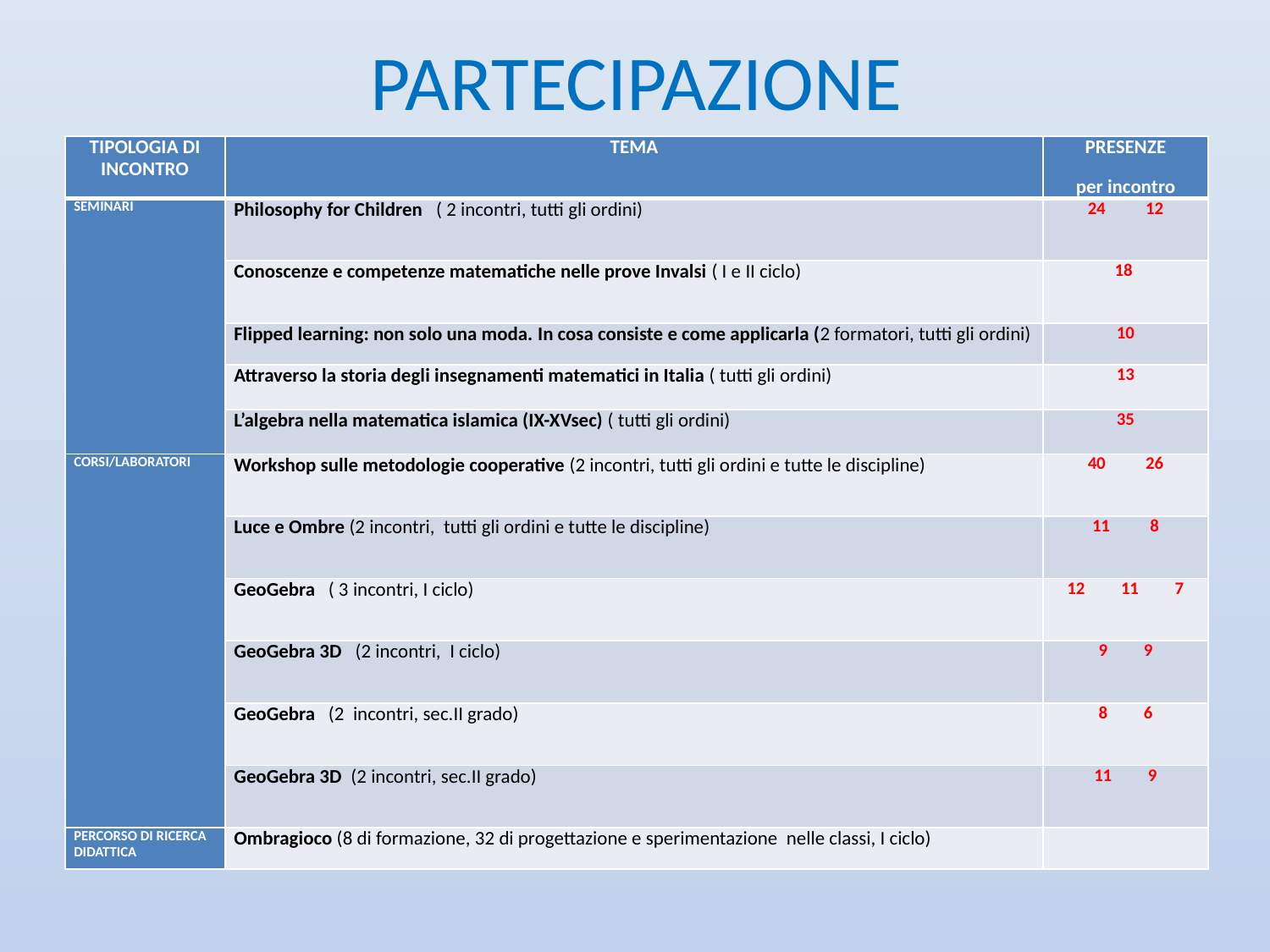

# PARTECIPAZIONE
| TIPOLOGIA DI INCONTRO | TEMA | PRESENZE per incontro |
| --- | --- | --- |
| SEMINARI | Philosophy for Children ( 2 incontri, tutti gli ordini) | 24 12 |
|  | Conoscenze e competenze matematiche nelle prove Invalsi ( I e II ciclo) | 18 |
|  | Flipped learning: non solo una moda. In cosa consiste e come applicarla (2 formatori, tutti gli ordini) | 10 |
|  | Attraverso la storia degli insegnamenti matematici in Italia ( tutti gli ordini) | 13 |
|  | L’algebra nella matematica islamica (IX-XVsec) ( tutti gli ordini) | 35 |
| CORSI/LABORATORI | Workshop sulle metodologie cooperative (2 incontri, tutti gli ordini e tutte le discipline) | 40 26 |
|  | Luce e Ombre (2 incontri, tutti gli ordini e tutte le discipline) | 11 8 |
|  | GeoGebra ( 3 incontri, I ciclo) | 12 11 7 |
|  | GeoGebra 3D (2 incontri, I ciclo) | 9 9 |
|  | GeoGebra (2 incontri, sec.II grado) | 8 6 |
|  | GeoGebra 3D (2 incontri, sec.II grado) | 11 9 |
| PERCORSO DI RICERCA DIDATTICA | Ombragioco (8 di formazione, 32 di progettazione e sperimentazione nelle classi, I ciclo) |  |